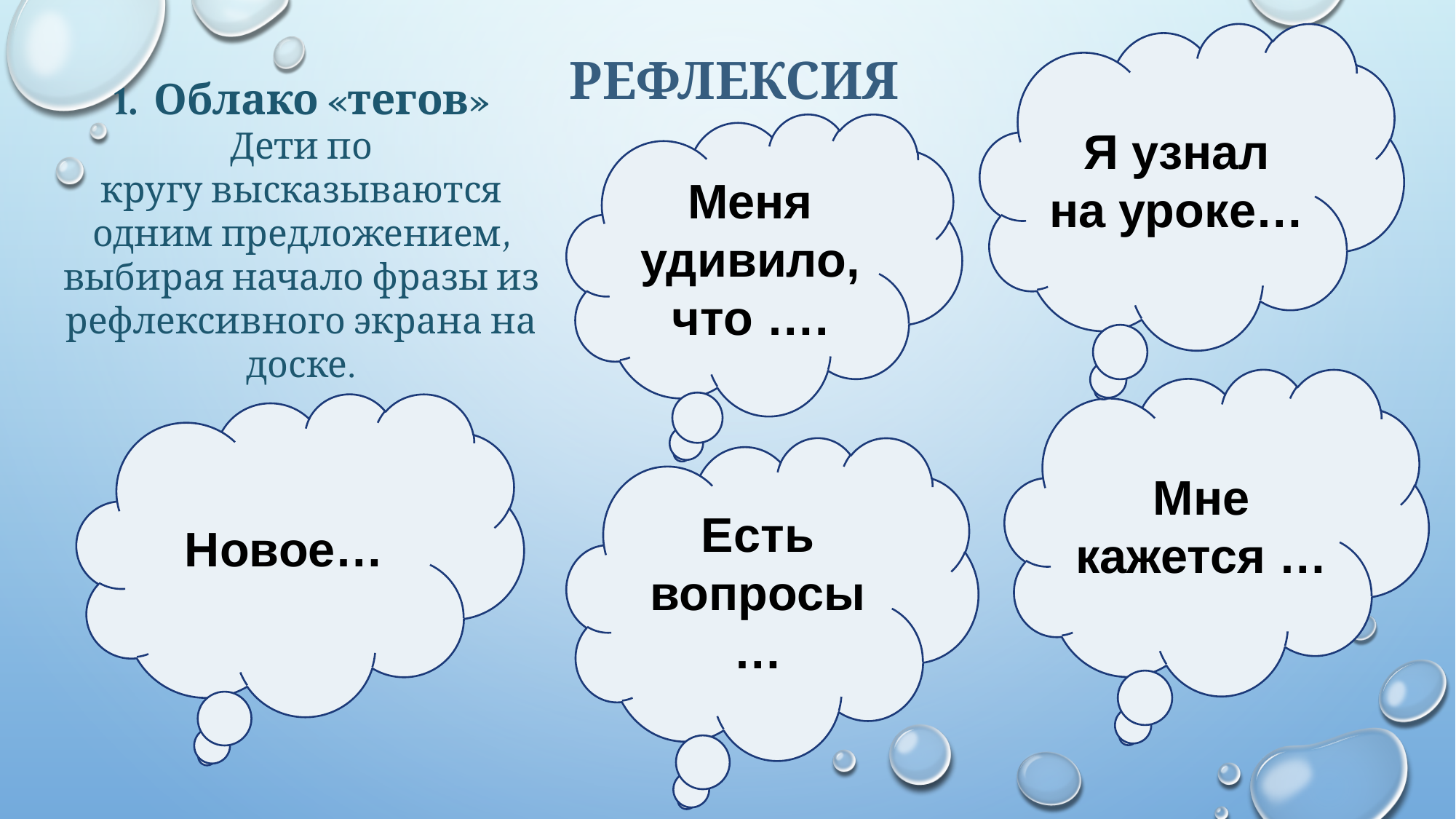

Я узнал на уроке…
# Рефлексия
Облако «тегов»
Дети по кругу высказываются одним предложением, выбирая начало фразы из рефлексивного экрана на доске.
Меня удивило, что ….
Мне кажется …
Новое…
Есть вопросы…